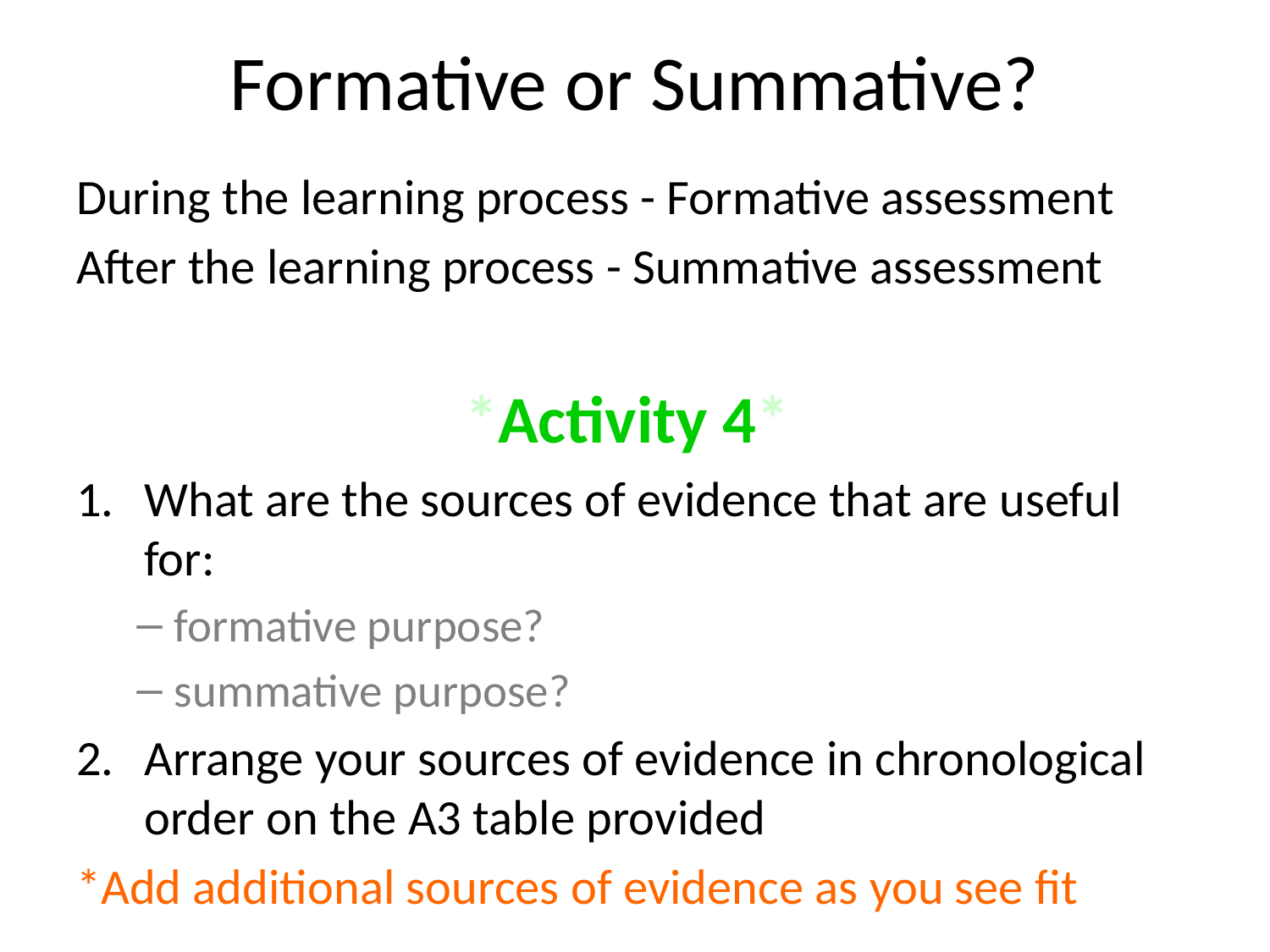

# Formative or Summative?
During the learning process - Formative assessment
After the learning process - Summative assessment

*Activity 4*
What are the sources of evidence that are useful for:
formative purpose?
summative purpose?
Arrange your sources of evidence in chronological order on the A3 table provided
*Add additional sources of evidence as you see fit